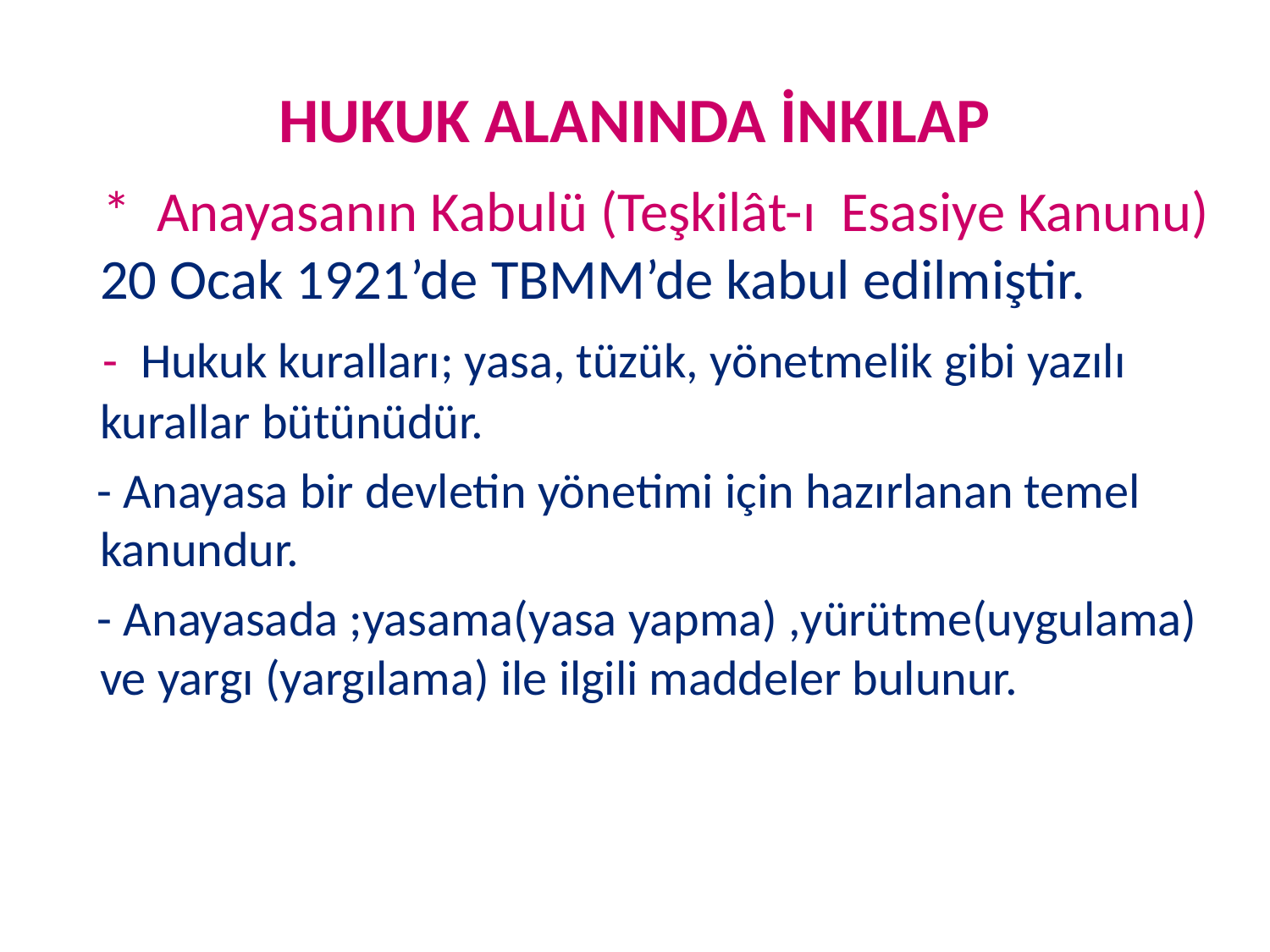

# HUKUK ALANINDA İNKILAP
    *  Anayasanın Kabulü (Teşkilât-ı  Esasiye Kanunu) 20 Ocak 1921’de TBMM’de kabul edilmiştir.
    -  Hukuk kuralları; yasa, tüzük, yönetmelik gibi yazılı kurallar bütünüdür.
    - Anayasa bir devletin yönetimi için hazırlanan temel kanundur.
    - Anayasada ;yasama(yasa yapma) ,yürütme(uygulama) ve yargı (yargılama) ile ilgili maddeler bulunur.